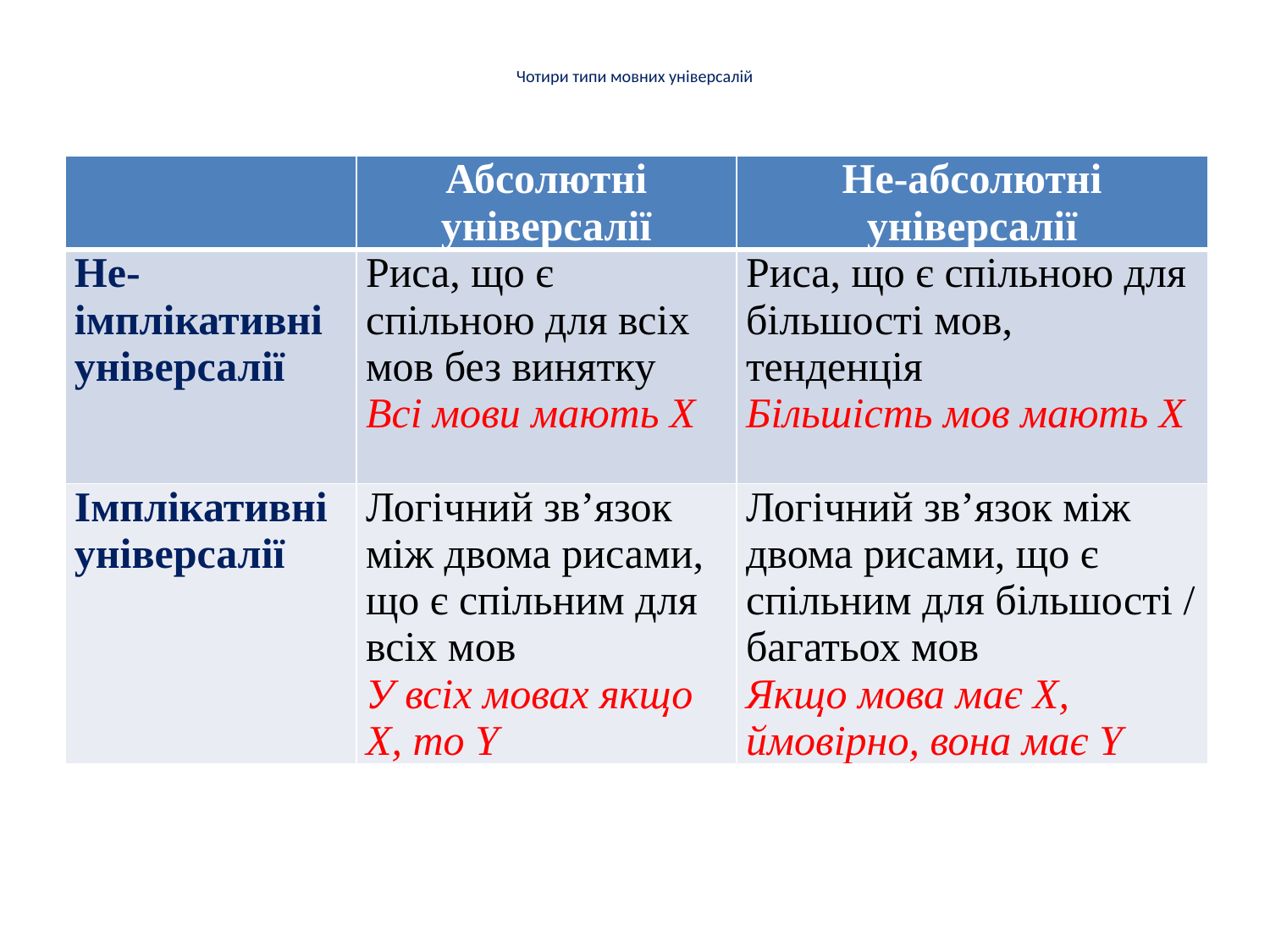

# Чотири типи мовних універсалій
|  | Абсолютні універсалії | Не-абсолютні універсалії |
| --- | --- | --- |
| Не-імплікативні універсалії | Риса, що є спільною для всіх мов без винятку Всі мови мають Х | Риса, що є спільною для більшості мов, тенденція Більшість мов мають Х |
| Імплікативні універсалії | Логічний зв’язок між двома рисами, що є спільним для всіх мов У всіх мовах якщо Х, то Y | Логічний зв’язок між двома рисами, що є спільним для більшості / багатьох мов Якщо мова має Х, ймовірно, вона має Y |